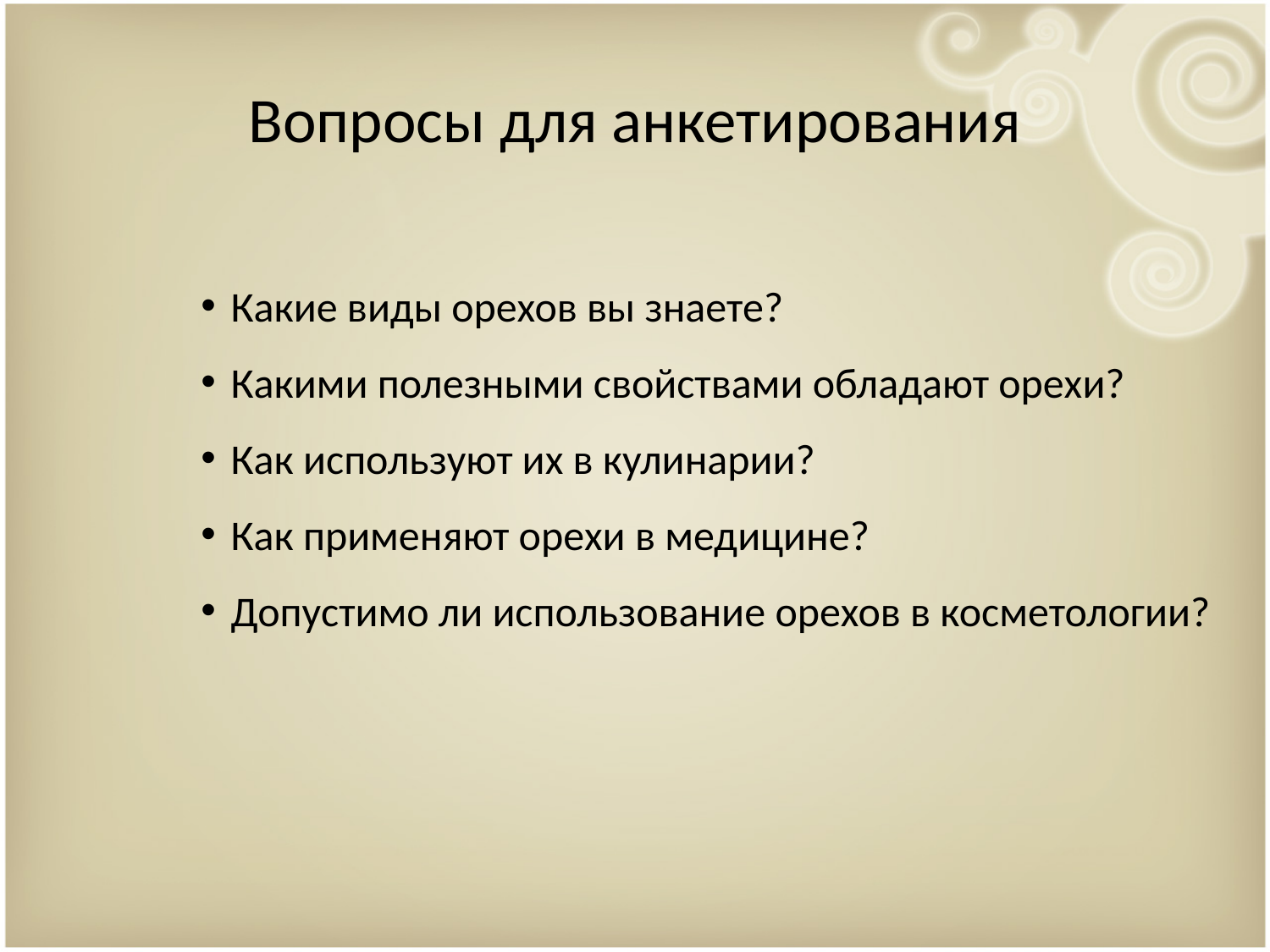

Вопросы для анкетирования
Какие виды орехов вы знаете?
Какими полезными свойствами обладают орехи?
Как используют их в кулинарии?
Как применяют орехи в медицине?
Допустимо ли использование орехов в косметологии?